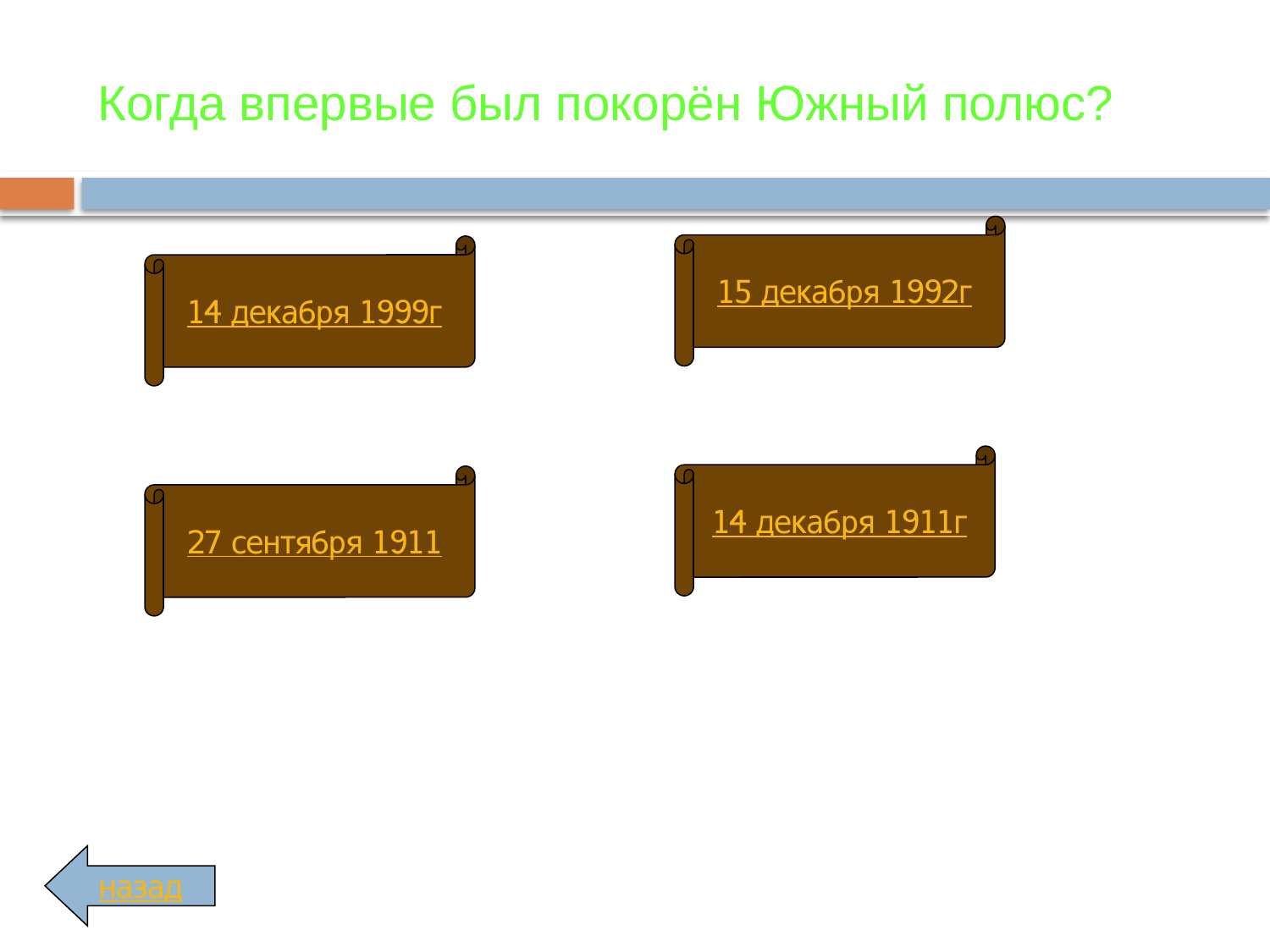

# Когда впервые был покорён Южный полюс?
15 декабря 1992г
14 декабря 1999г
14 декабря 1911г
27 сентября 1911
назад